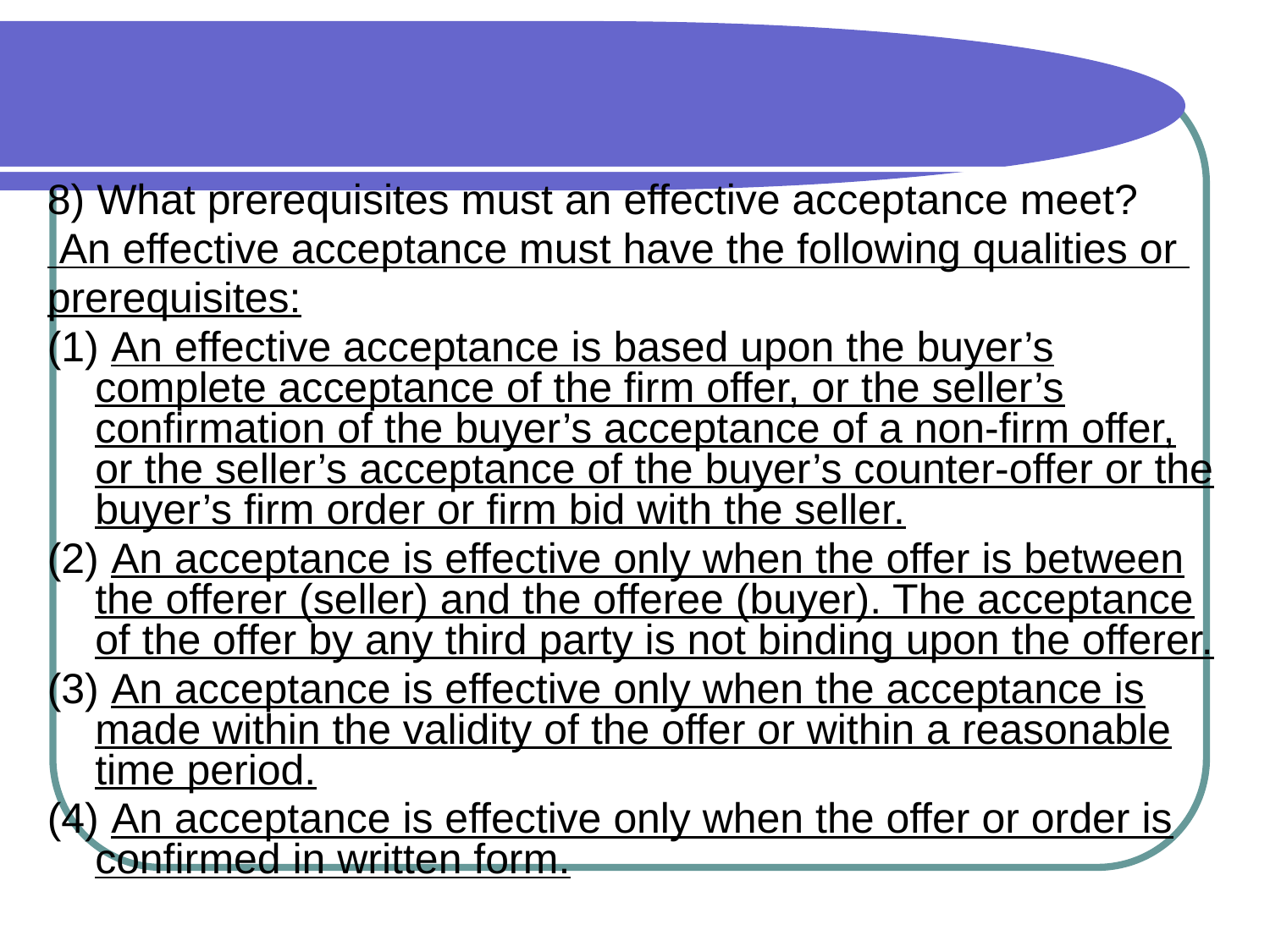

#
8) What prerequisites must an effective acceptance meet?
 An effective acceptance must have the following qualities or
prerequisites:
(1) An effective acceptance is based upon the buyer’s complete acceptance of the firm offer, or the seller’s confirmation of the buyer’s acceptance of a non-firm offer, or the seller’s acceptance of the buyer’s counter-offer or the buyer’s firm order or firm bid with the seller.
(2) An acceptance is effective only when the offer is between the offerer (seller) and the offeree (buyer). The acceptance of the offer by any third party is not binding upon the offerer.
(3) An acceptance is effective only when the acceptance is made within the validity of the offer or within a reasonable time period.
(4) An acceptance is effective only when the offer or order is confirmed in written form.